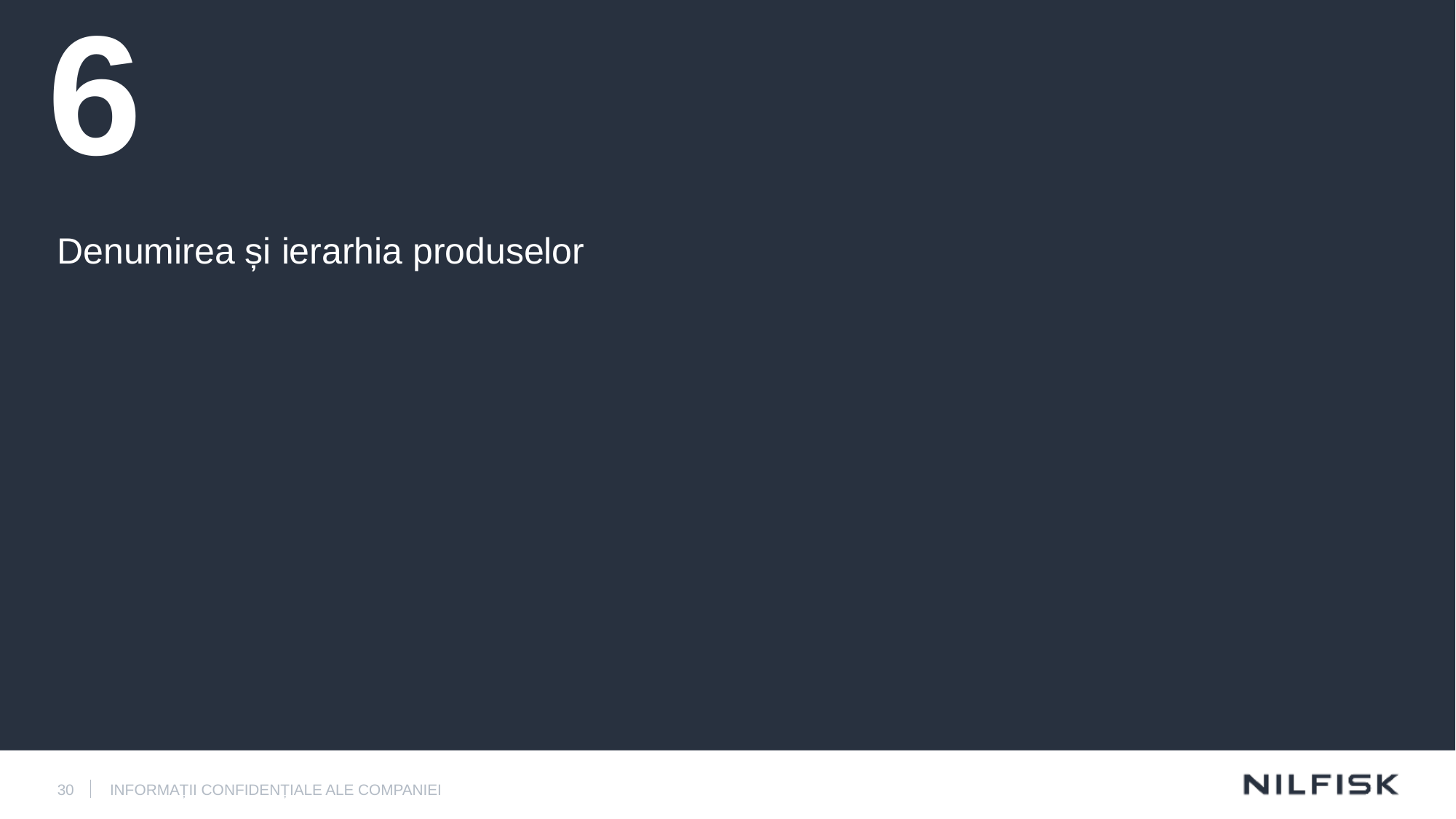

# 6
Denumirea și ierarhia produselor

INFORMAȚII CONFIDENȚIALE ALE COMPANIEI
30